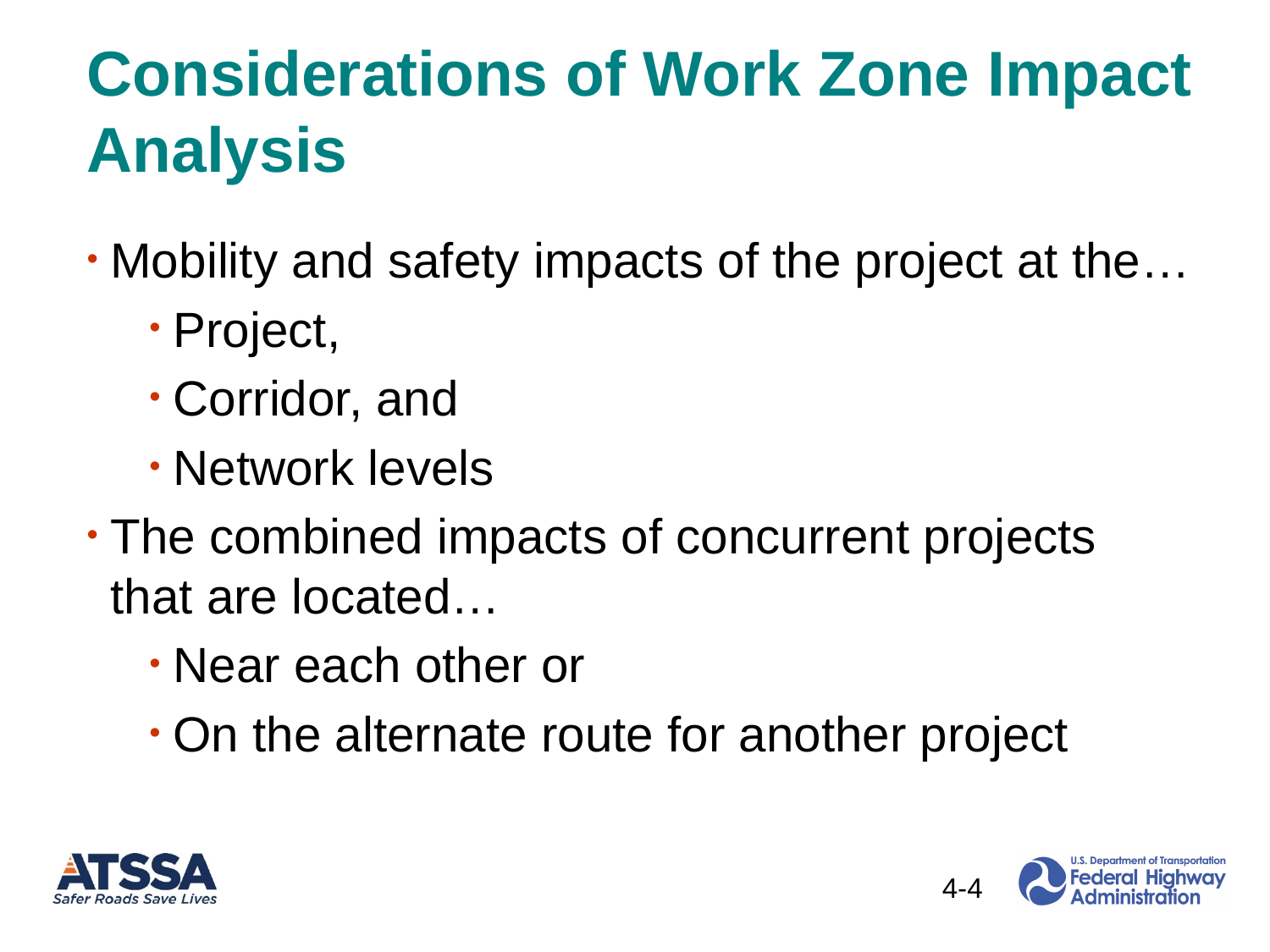

# Considerations of Work Zone Impact Analysis
Mobility and safety impacts of the project at the…
Project,
Corridor, and
Network levels
The combined impacts of concurrent projects that are located…
Near each other or
On the alternate route for another project